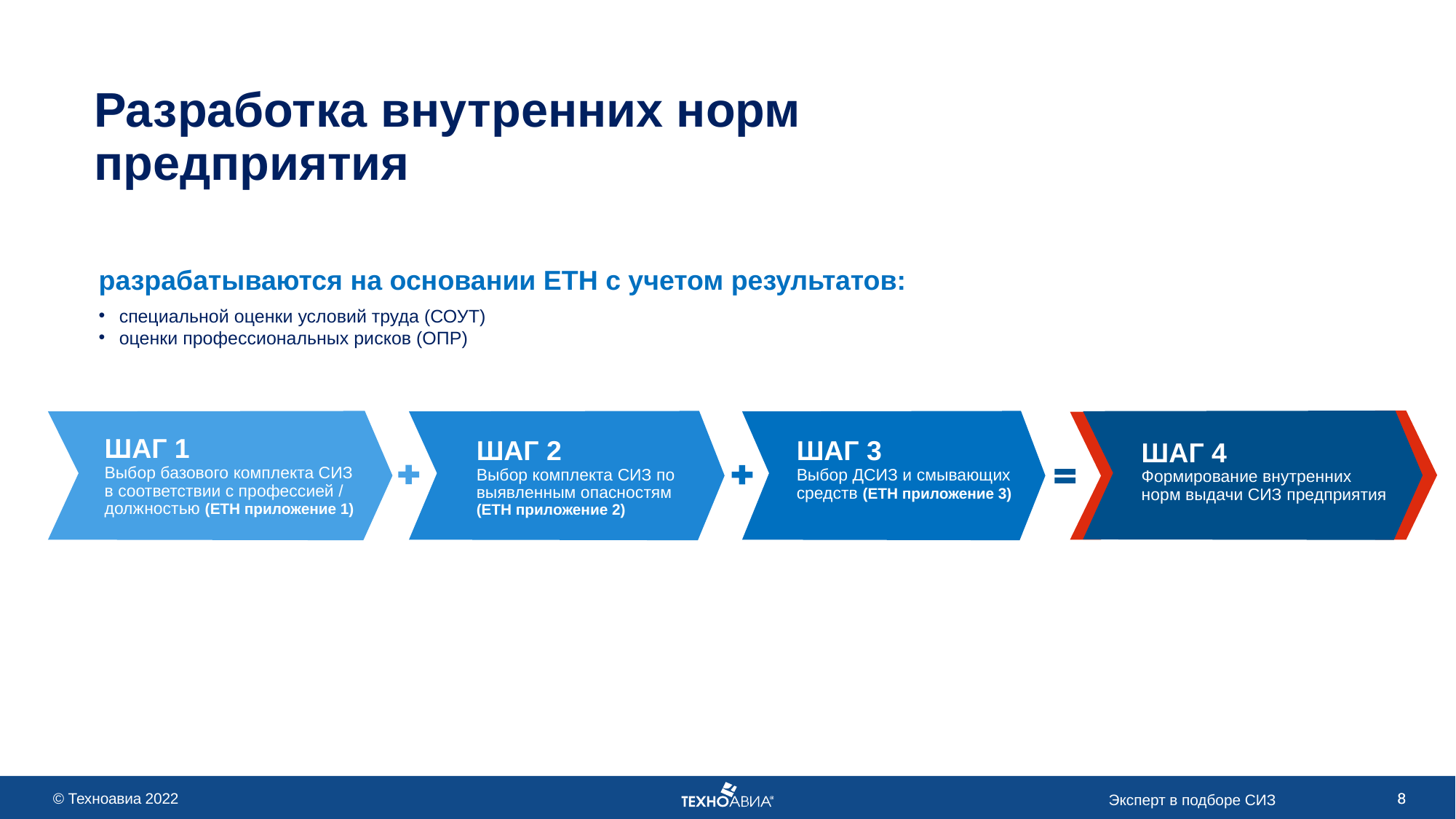

Разработка внутренних норм предприятия

разрабатываются на основании ЕТН с учетом результатов:

специальной оценки условий труда (СОУТ)
оценки профессиональных рисков (ОПР)

ШАГ 4
Формирование внутренних
норм выдачи СИЗ предприятия

ШАГ 1
Выбор базового комплекта СИЗ
в соответствии с профессией /
должностью (ЕТН приложение 1)

ШАГ 2
Выбор комплекта СИЗ по выявленным опасностям
(ЕТН приложение 2)

ШАГ 3
Выбор ДСИЗ и смывающих
средств (ЕТН приложение 3)